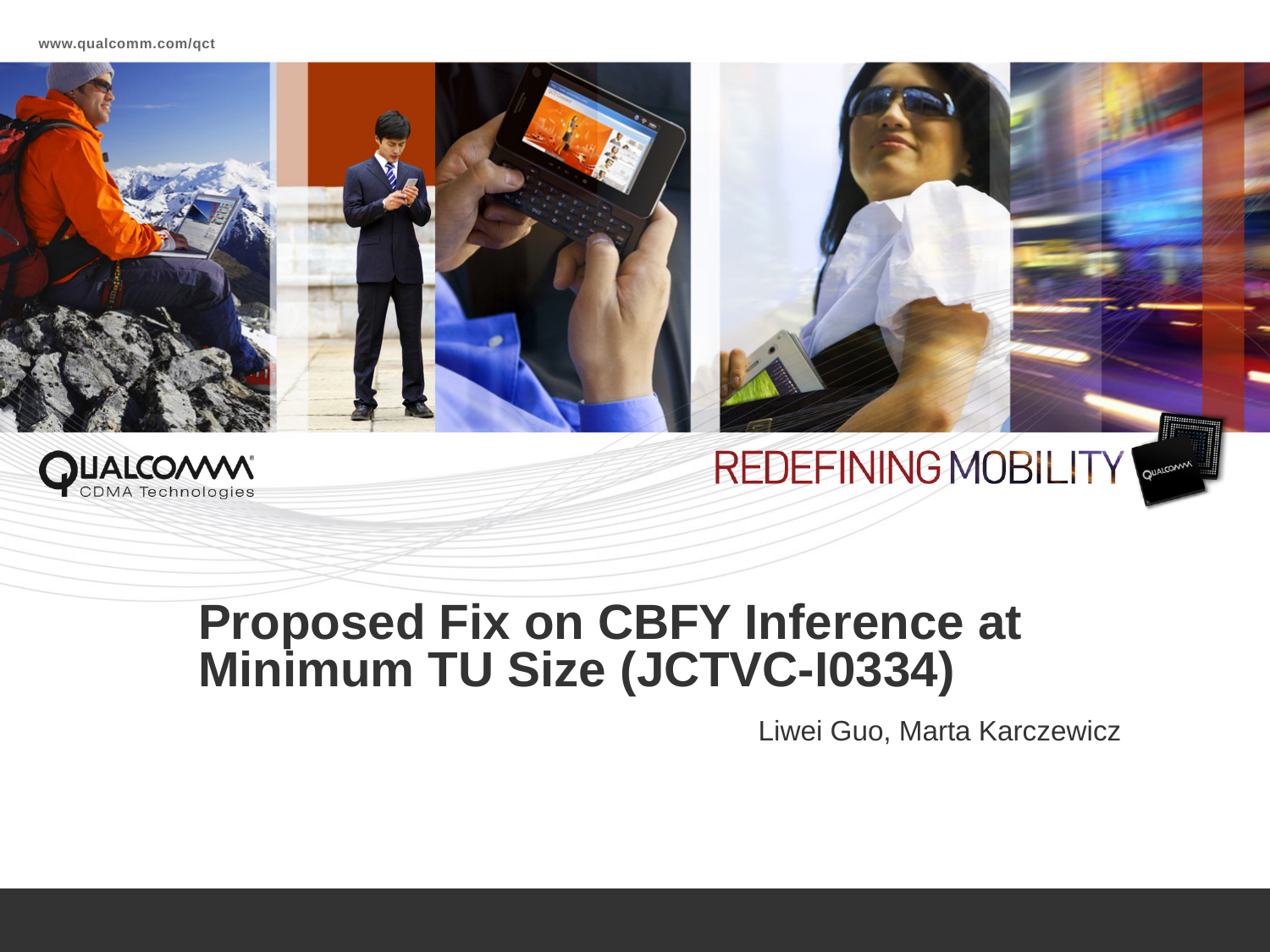

# Proposed Fix on CBFY Inference at Minimum TU Size (JCTVC-I0334)
Liwei Guo, Marta Karczewicz